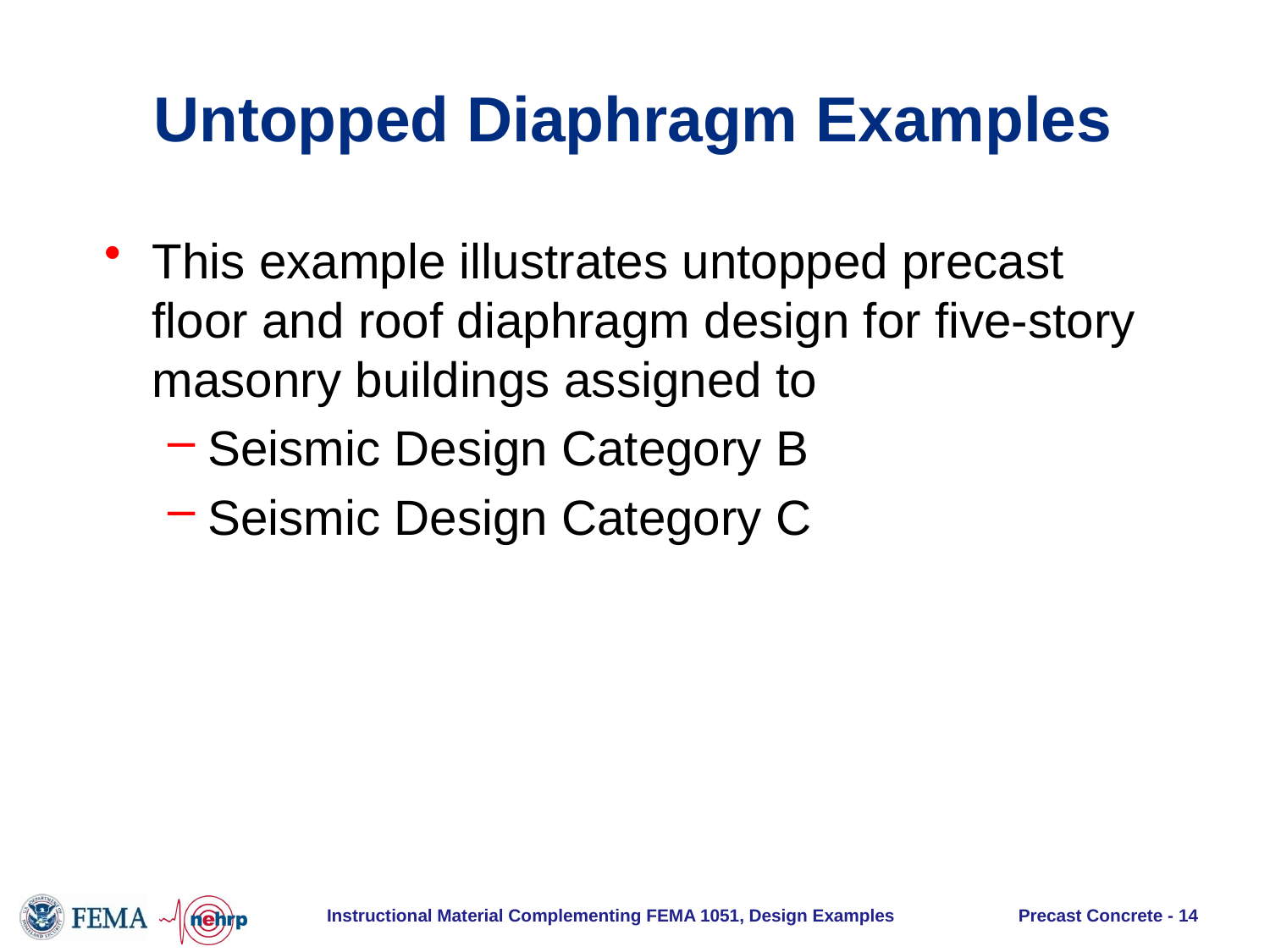

# Untopped Diaphragm Examples
This example illustrates untopped precast floor and roof diaphragm design for five-story masonry buildings assigned to
Seismic Design Category B
Seismic Design Category C